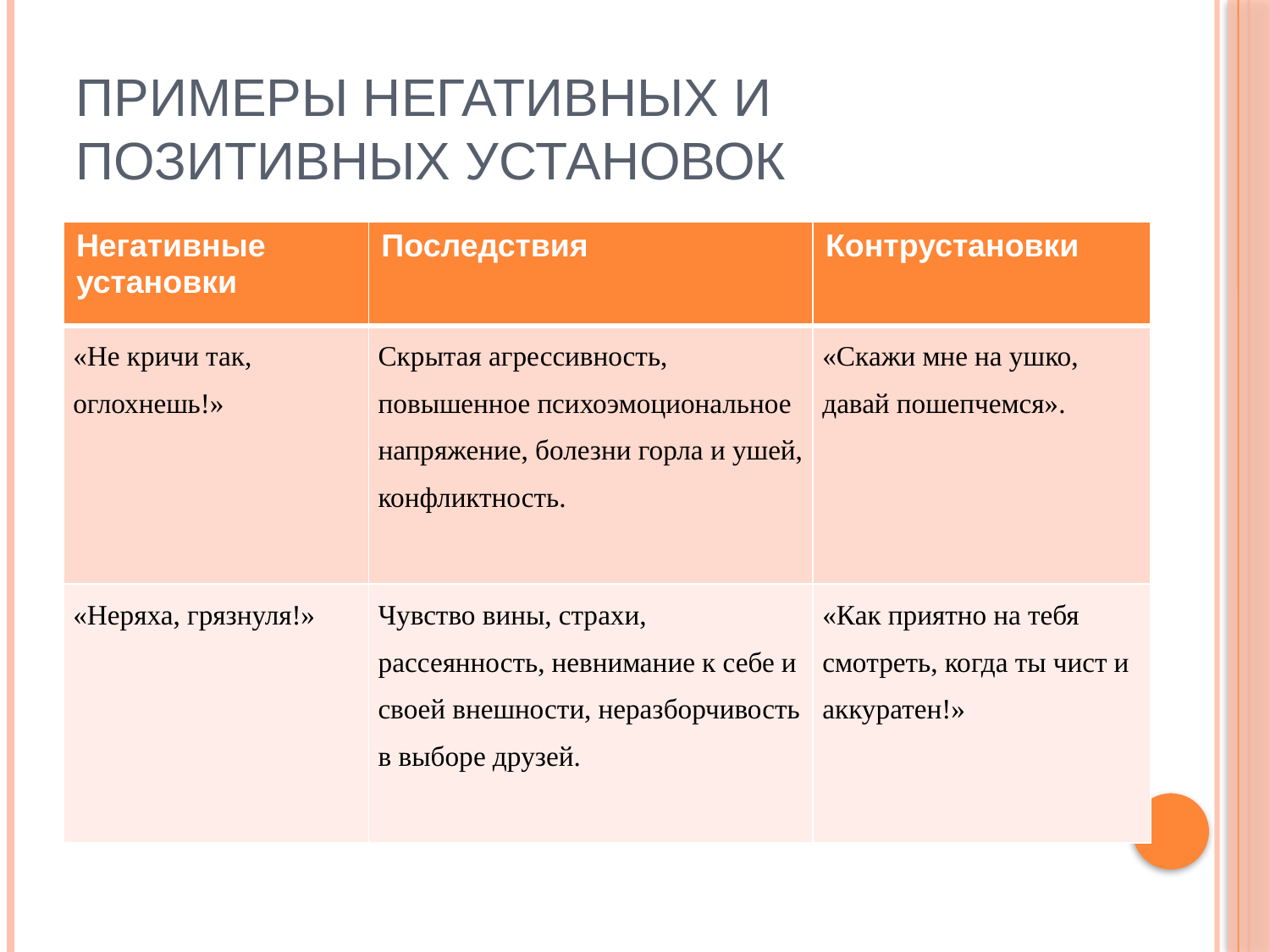

# Примеры негативных и позитивных установок
| Негативные установки | Последствия | Контрустановки |
| --- | --- | --- |
| «Не кричи так, оглохнешь!» | Скрытая агрессивность, повышенное психоэмоциональное напряжение, болезни горла и ушей, конфликтность. | «Скажи мне на ушко, давай пошепчемся». |
| «Неряха, грязнуля!» | Чувство вины, страхи, рассеянность, невнимание к себе и своей внешности, неразборчивость в выборе друзей. | «Как приятно на тебя смотреть, когда ты чист и аккуратен!» |